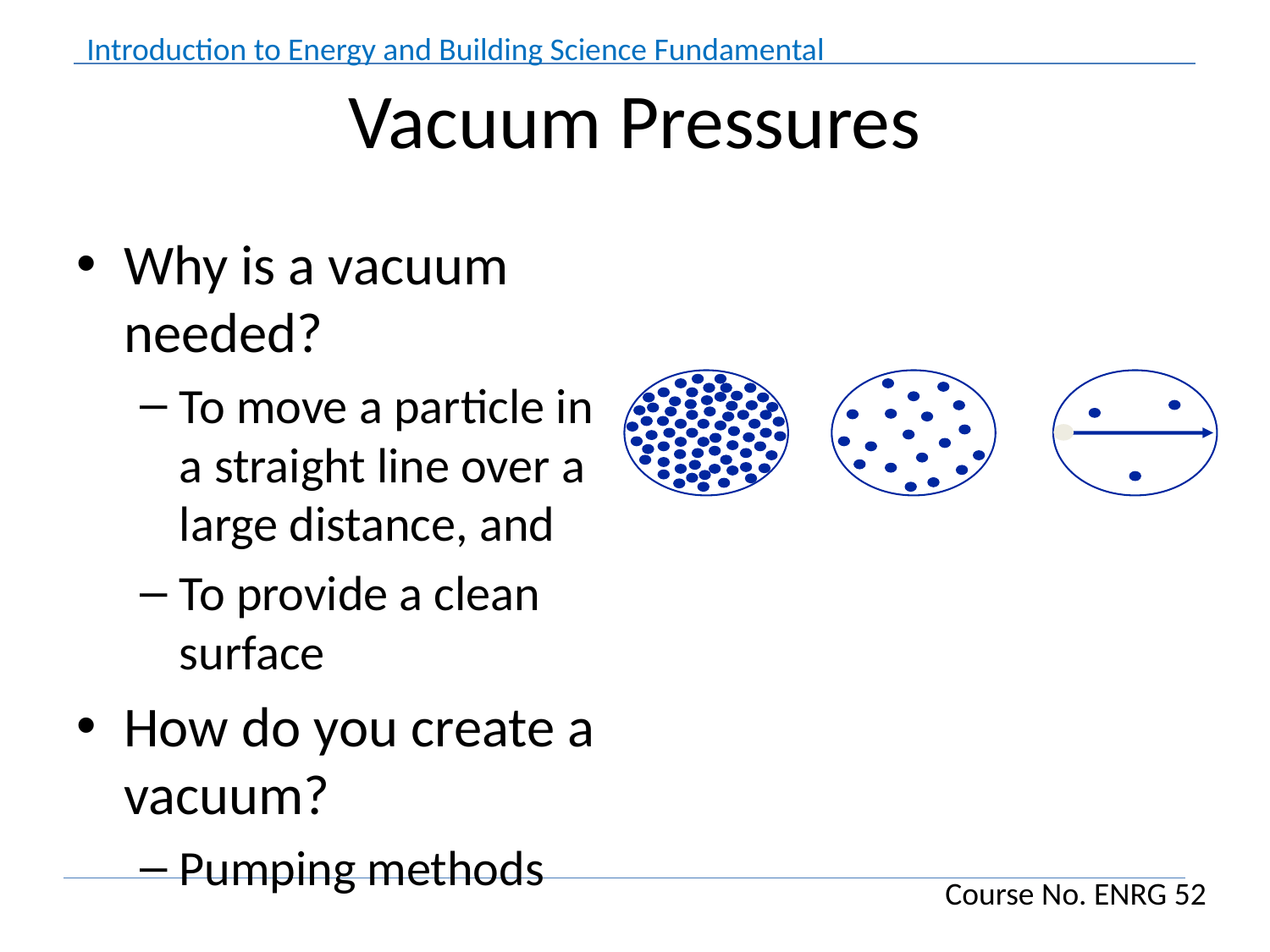

# Vacuum Pressures
Why is a vacuum needed?
To move a particle in a straight line over a large distance, and
To provide a clean surface
How do you create a vacuum?
Pumping methods